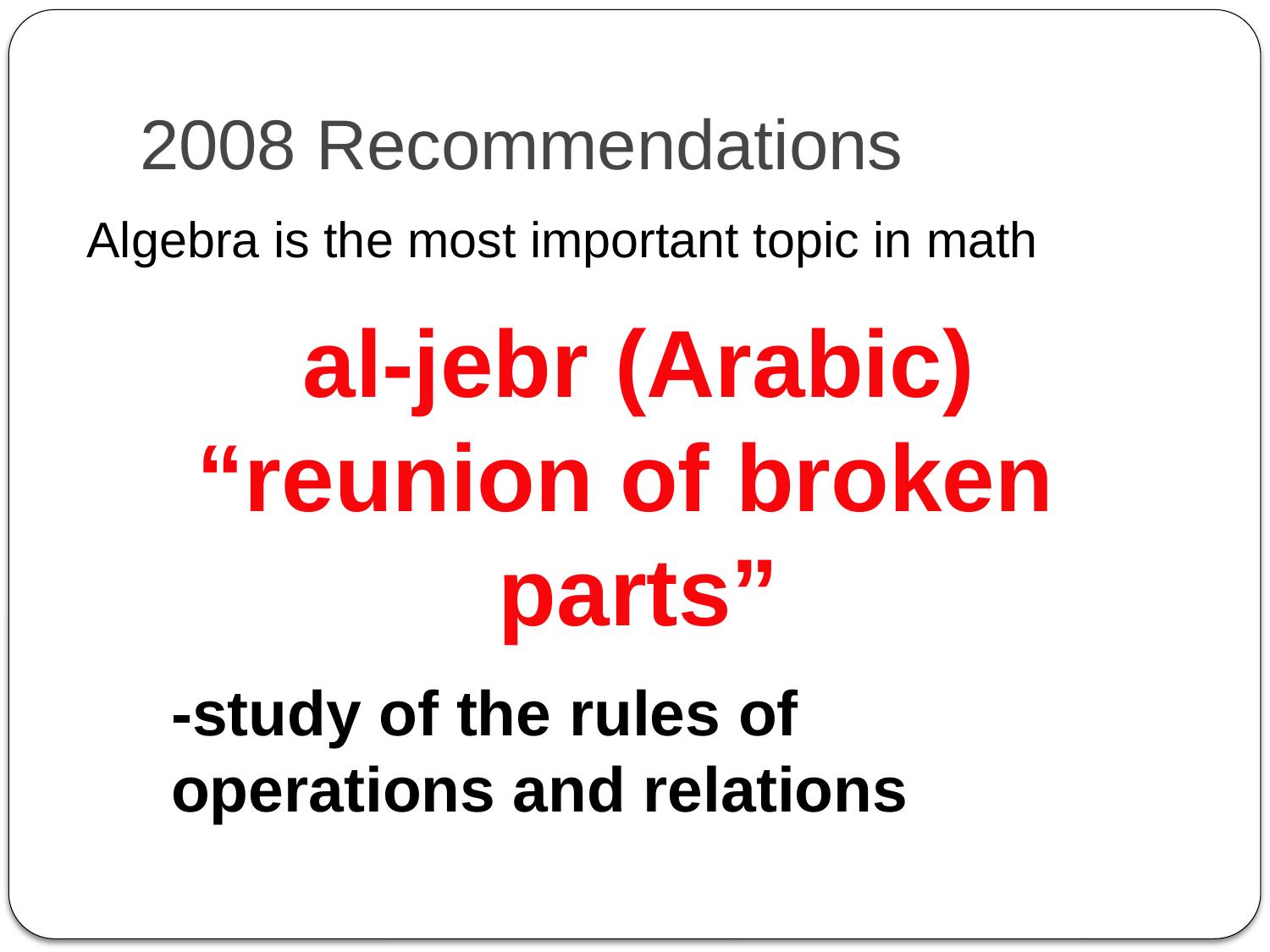

# 2008 Recommendations
Algebra is the most important topic in math
al-jebr (Arabic)
“reunion of broken
parts”
-study of the rules of operations and relations